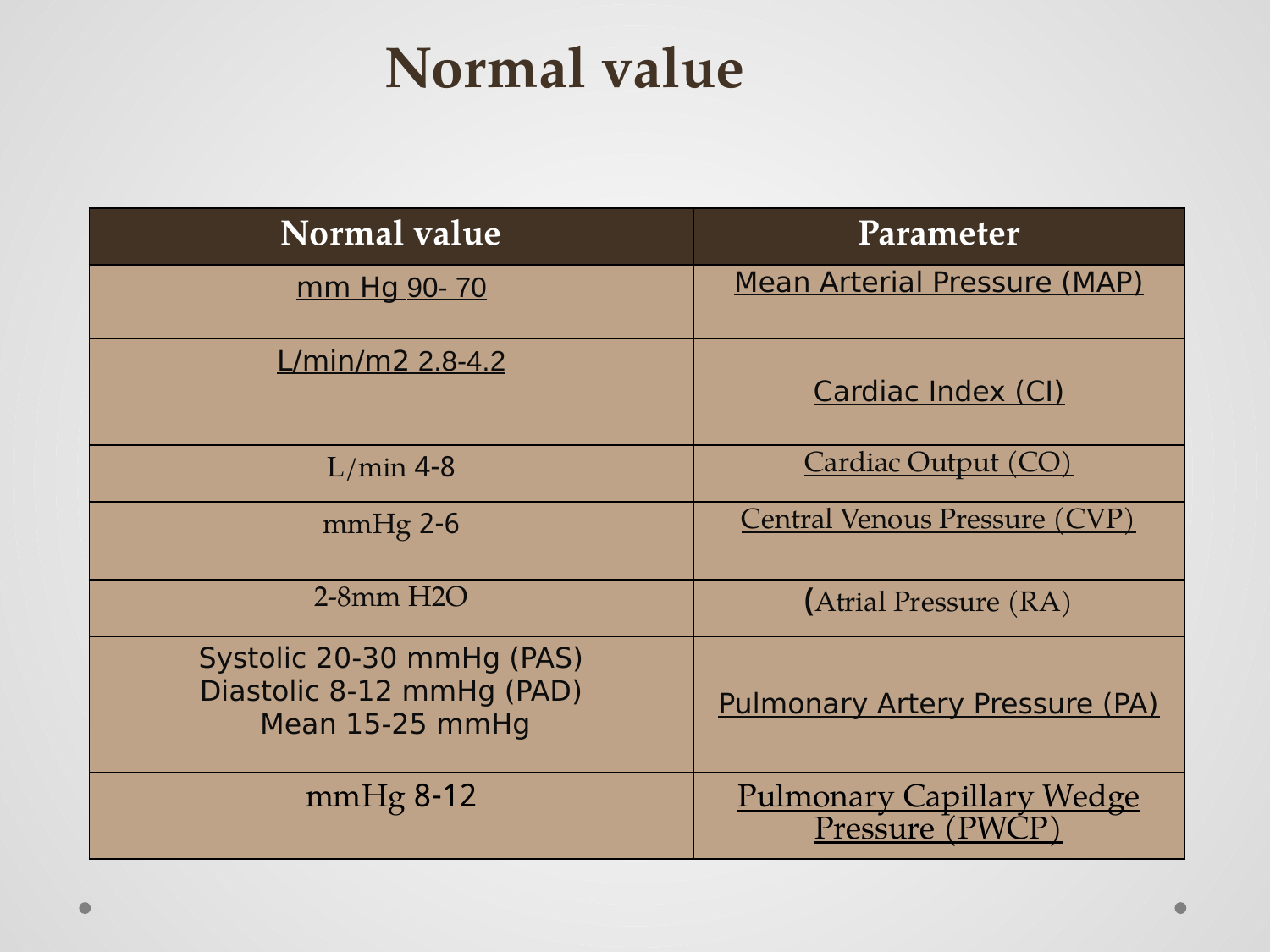

# Normal value
| Normal value | Parameter |
| --- | --- |
| 70 -90 mm Hg | Mean Arterial Pressure (MAP) |
| 2.8-4.2 L/min/m2 | Cardiac Index (CI) |
| 4-8 L/min | Cardiac Output (CO) |
| 2-6 mmHg | Central Venous Pressure (CVP) |
| 2-8mm H2O | Atrial Pressure (RA)) |
| Systolic 20-30 mmHg (PAS) Diastolic 8-12 mmHg (PAD) Mean 15-25 mmHg | Pulmonary Artery Pressure (PA) |
| 8-12 mmHg | Pulmonary Capillary Wedge Pressure (PWCP) |